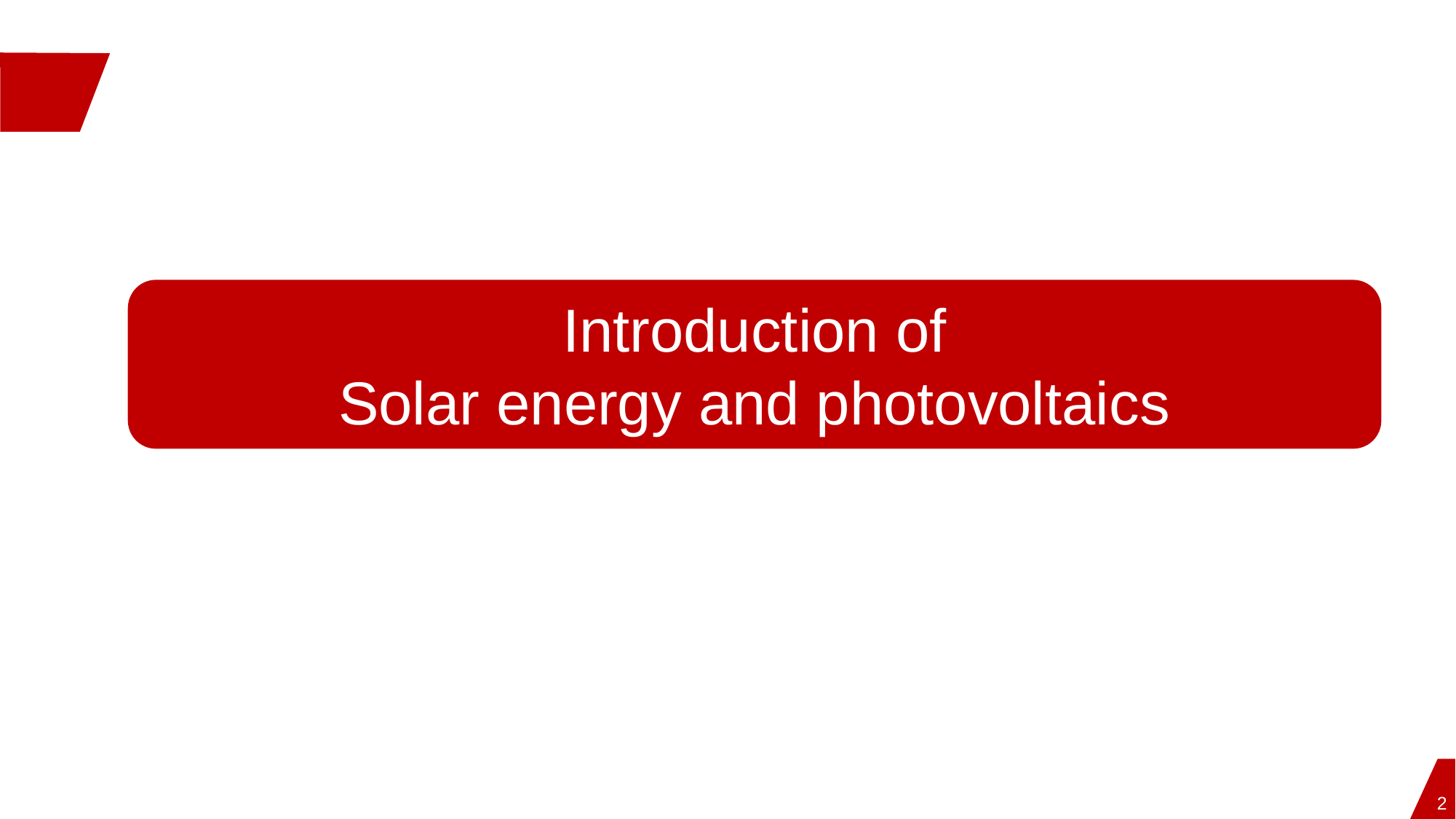

Introduction of
Solar energy and photovoltaics
2